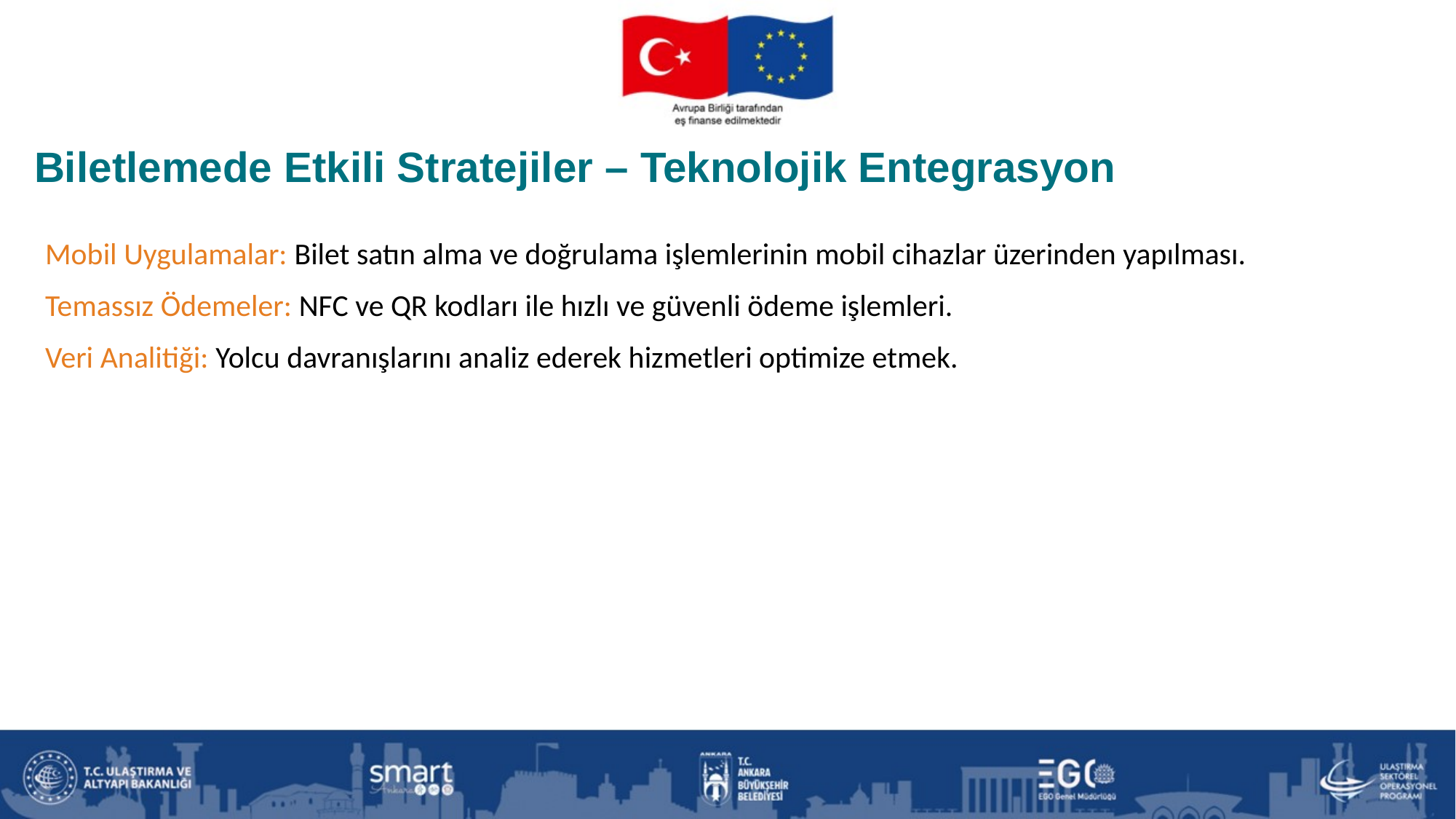

Biletlemede Etkili Stratejiler – Teknolojik Entegrasyon

Mobil Uygulamalar: Bilet satın alma ve doğrulama işlemlerinin mobil cihazlar üzerinden yapılması.
Temassız Ödemeler: NFC ve QR kodları ile hızlı ve güvenli ödeme işlemleri.
Veri Analitiği: Yolcu davranışlarını analiz ederek hizmetleri optimize etmek.